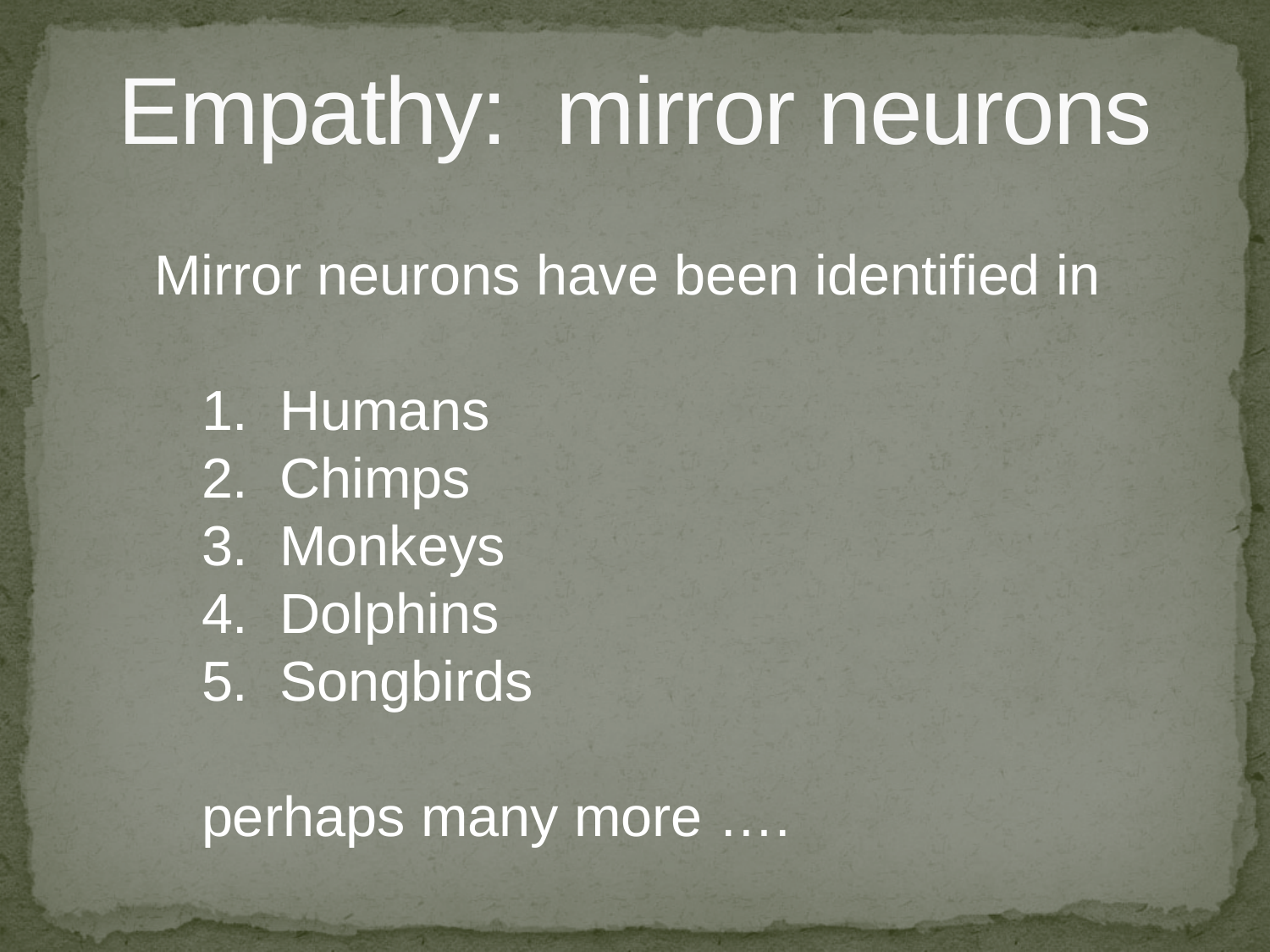

# Empathy:  mirror neurons
Mirror neurons have been identified in

   1.  Humans
   2.  Chimps
   3.  Monkeys
   4.  Dolphins
   5.  Songbirds

   perhaps many more ….